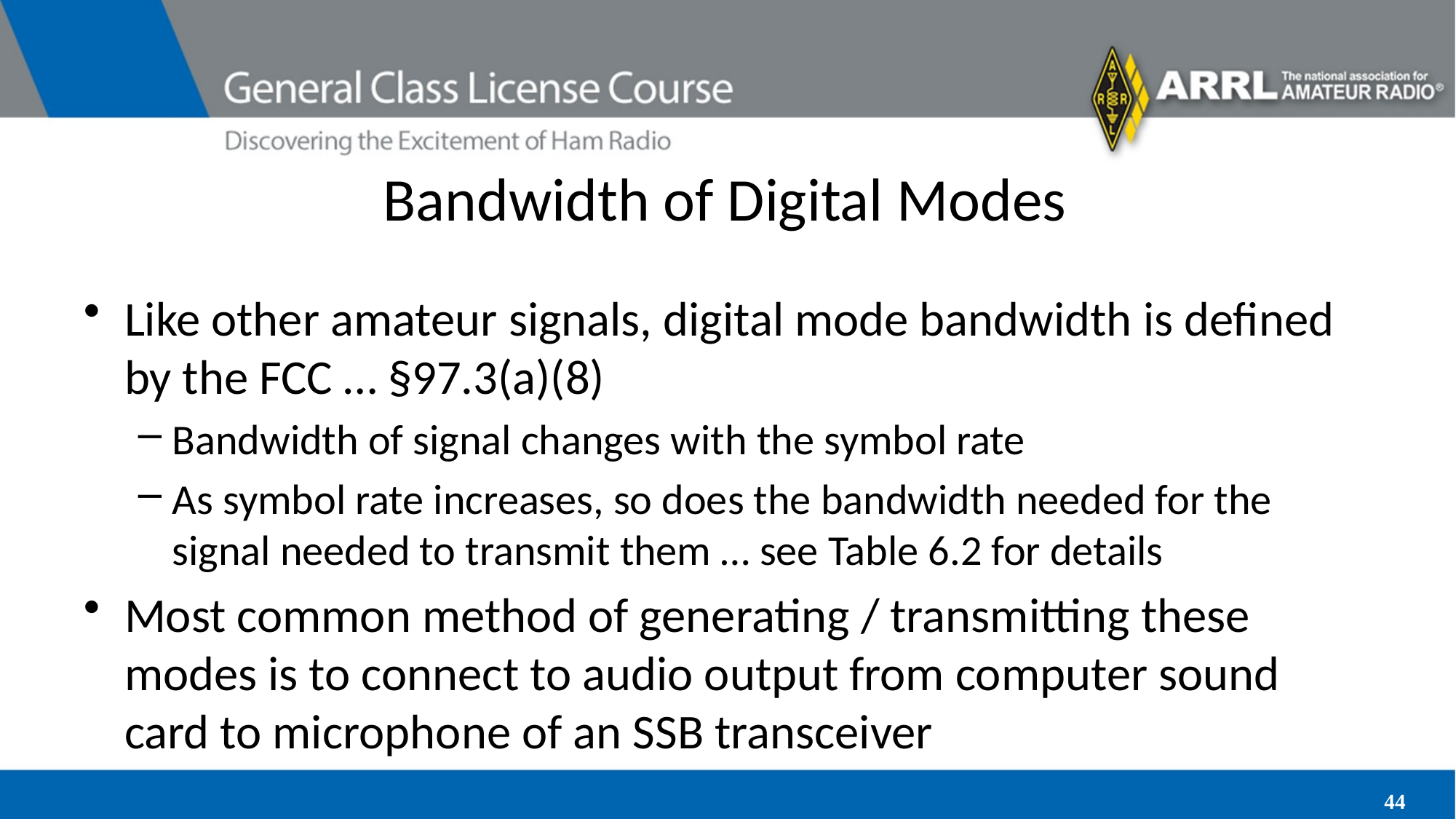

# Bandwidth of Digital Modes
Like other amateur signals, digital mode bandwidth is defined by the FCC … §97.3(a)(8)
Bandwidth of signal changes with the symbol rate
As symbol rate increases, so does the bandwidth needed for the signal needed to transmit them … see Table 6.2 for details
Most common method of generating / transmitting these modes is to connect to audio output from computer sound card to microphone of an SSB transceiver